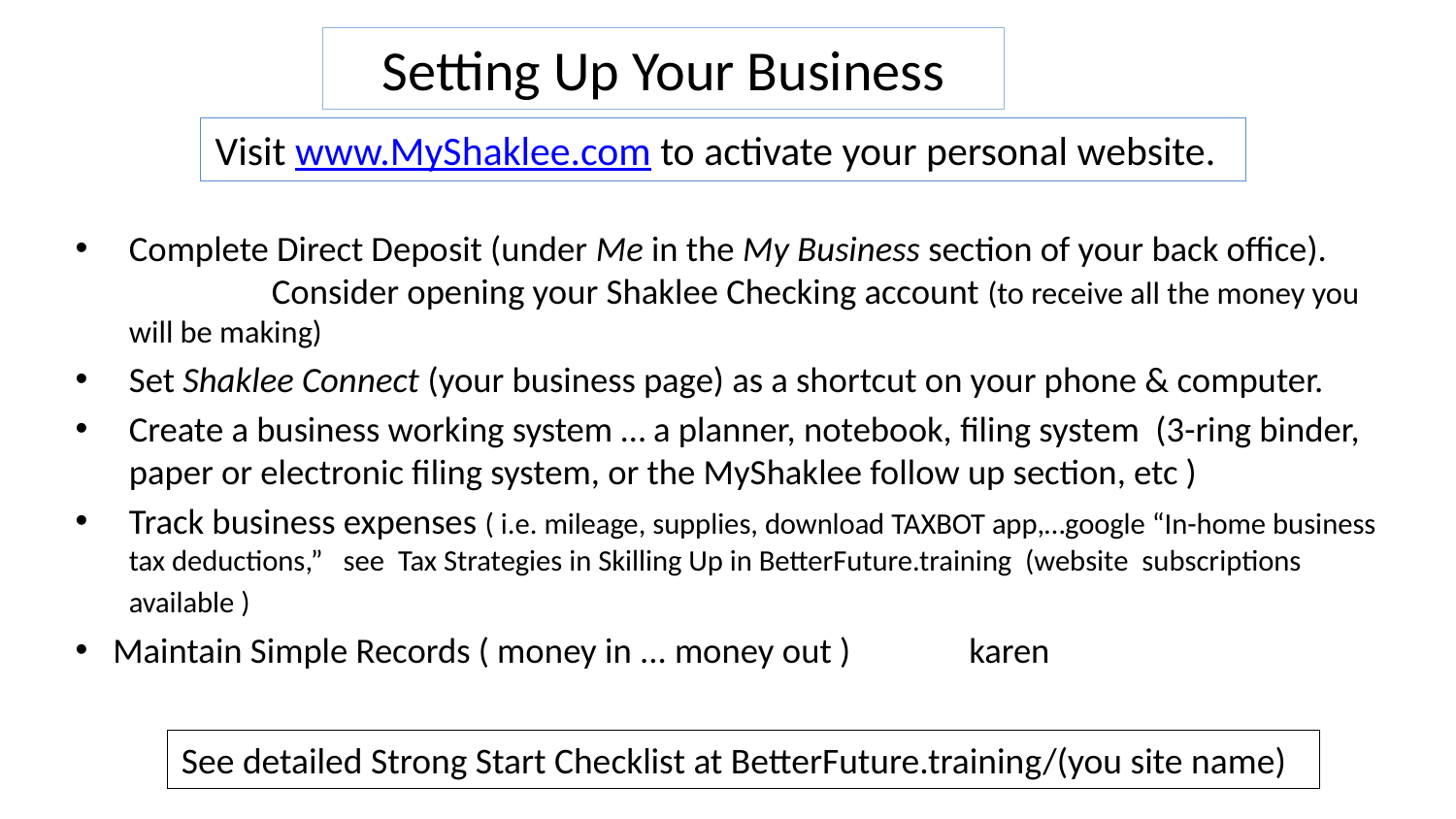

# Setting Up Your Business
Visit www.MyShaklee.com to activate your personal website.
Complete Direct Deposit (under Me in the My Business section of your back office).	Consider opening your Shaklee Checking account (to receive all the money you will be making)
Set Shaklee Connect (your business page) as a shortcut on your phone & computer.
Create a business working system … a planner, notebook, filing system  (3-ring binder,  paper or electronic filing system, or the MyShaklee follow up section, etc )
Track business expenses ( i.e. mileage, supplies, download TAXBOT app,…google “In-home business tax deductions,”   see  Tax Strategies in Skilling Up in BetterFuture.training  (website  subscriptions available )
  Maintain Simple Records ( money in ... money out )   		  karen

See detailed Strong Start Checklist at BetterFuture.training/(you site name)